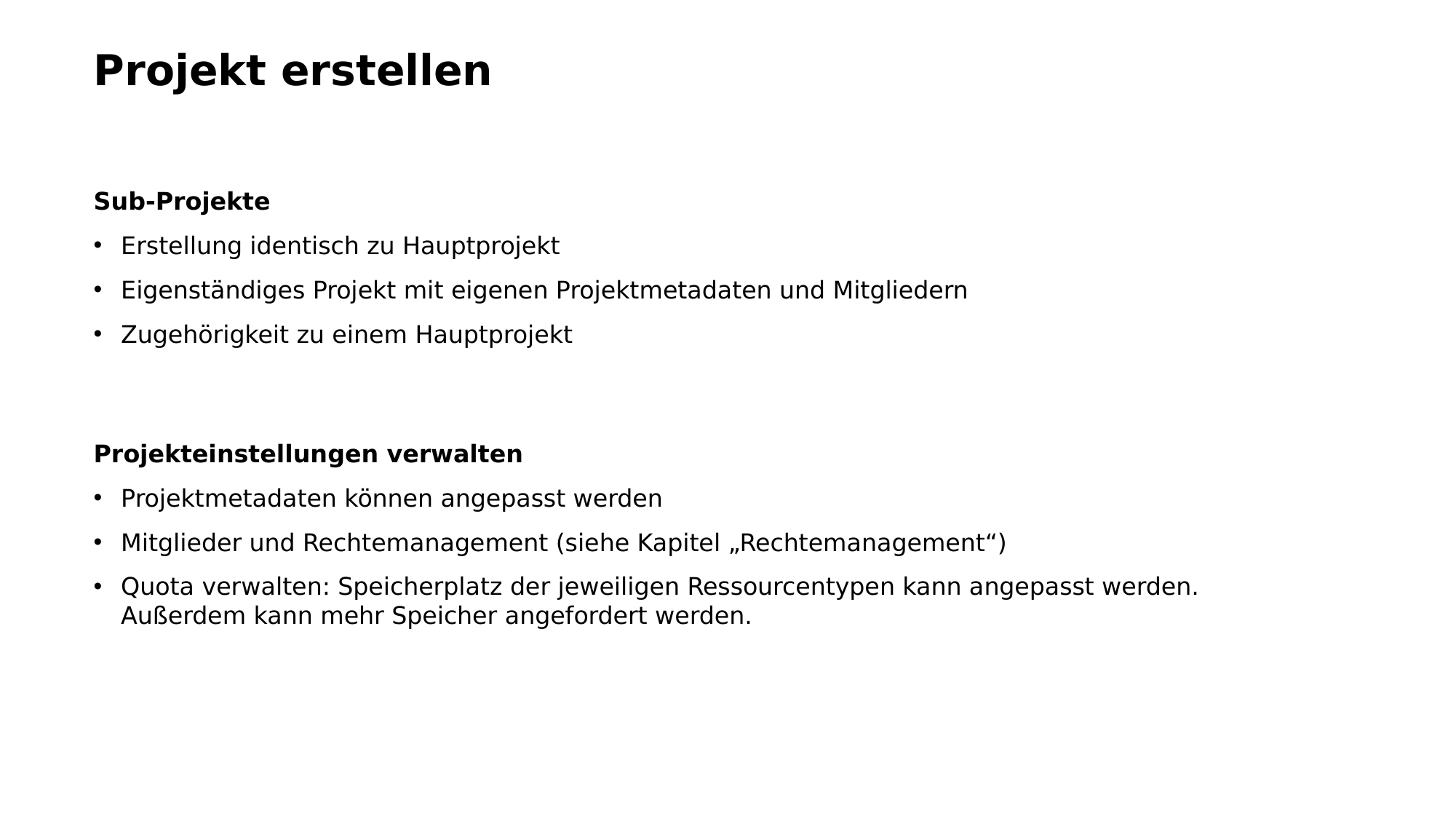

# Projekt erstellen
Sub-Projekte
Erstellung identisch zu Hauptprojekt
Eigenständiges Projekt mit eigenen Projektmetadaten und Mitgliedern
Zugehörigkeit zu einem Hauptprojekt

Projekteinstellungen verwalten
Projektmetadaten können angepasst werden
Mitglieder und Rechtemanagement (siehe Kapitel „Rechtemanagement“)
Quota verwalten: Speicherplatz der jeweiligen Ressourcentypen kann angepasst werden. Außerdem kann mehr Speicher angefordert werden.